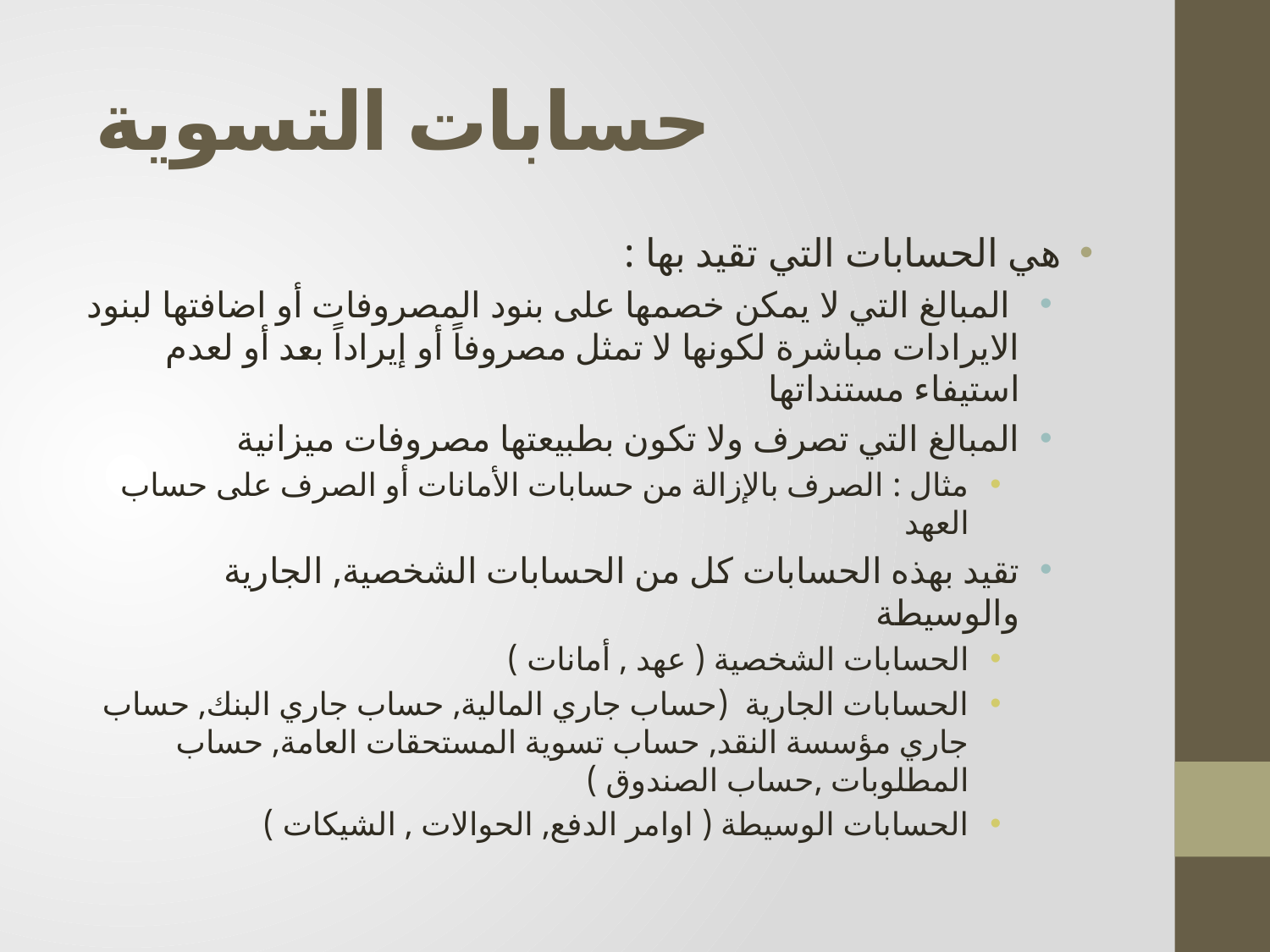

# حسابات التسوية
هي الحسابات التي تقيد بها :
 المبالغ التي لا يمكن خصمها على بنود المصروفات أو اضافتها لبنود الايرادات مباشرة لكونها لا تمثل مصروفاً أو إيراداً بعد أو لعدم استيفاء مستنداتها
المبالغ التي تصرف ولا تكون بطبيعتها مصروفات ميزانية
مثال : الصرف بالإزالة من حسابات الأمانات أو الصرف على حساب العهد
تقيد بهذه الحسابات كل من الحسابات الشخصية, الجارية والوسيطة
الحسابات الشخصية ( عهد , أمانات )
الحسابات الجارية  (حساب جاري المالية, حساب جاري البنك, حساب جاري مؤسسة النقد, حساب تسوية المستحقات العامة, حساب المطلوبات ,حساب الصندوق )
الحسابات الوسيطة ( اوامر الدفع, الحوالات , الشيكات )